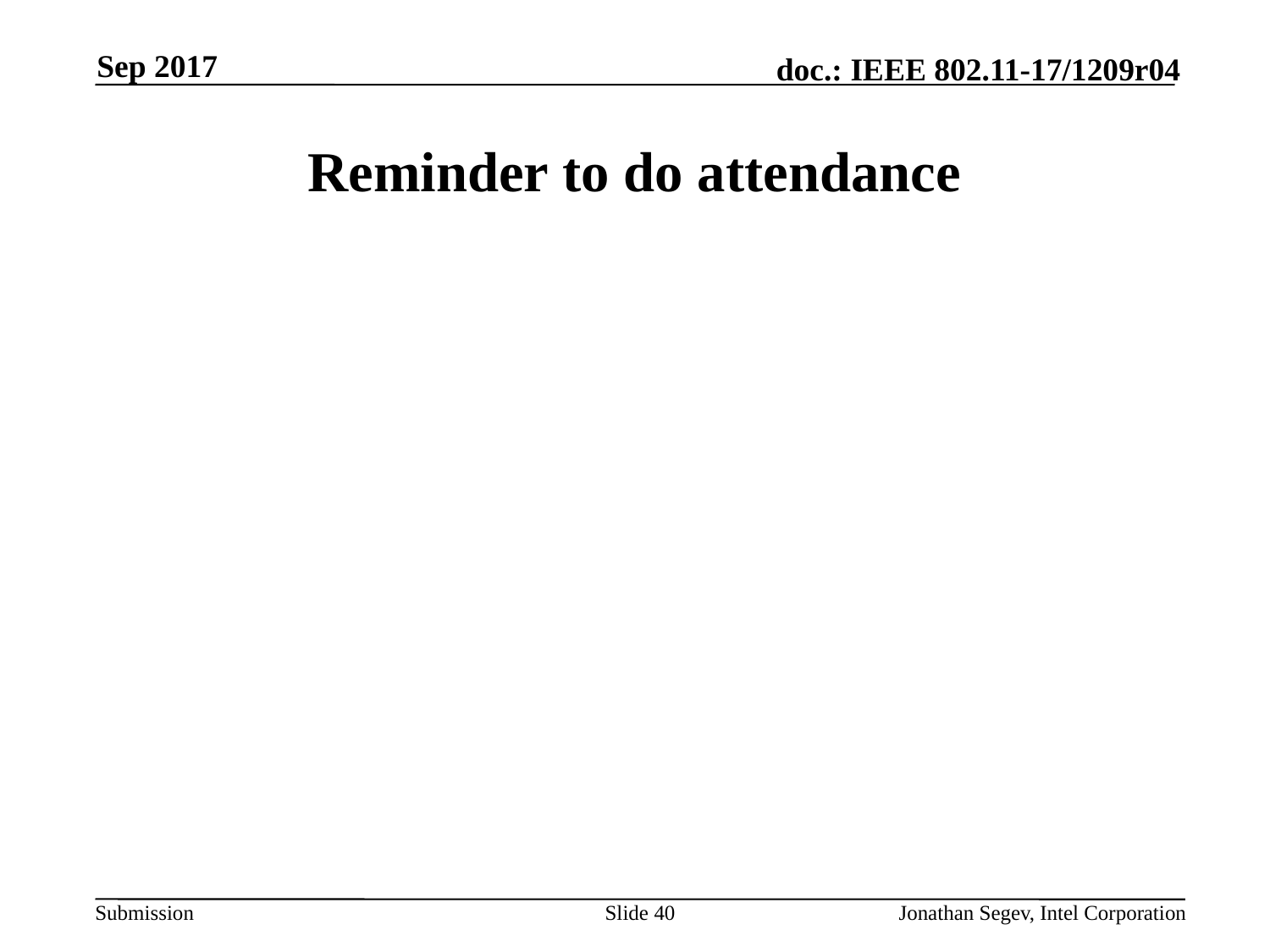

Sep 2017
# Reminder to do attendance

Slide 40
Jonathan Segev, Intel Corporation